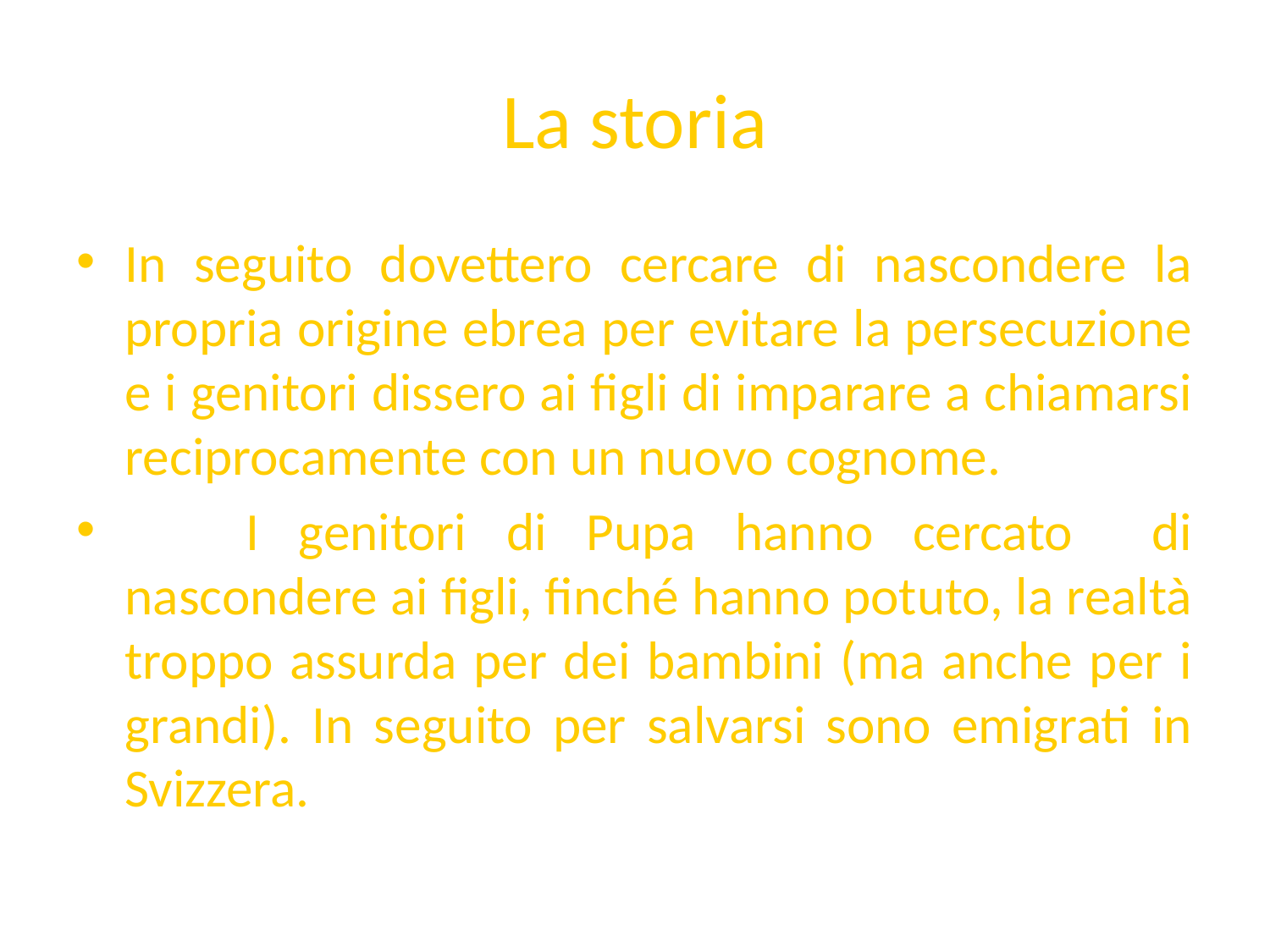

# La storia
In seguito dovettero cercare di nascondere la propria origine ebrea per evitare la persecuzione e i genitori dissero ai figli di imparare a chiamarsi reciprocamente con un nuovo cognome.
	I genitori di Pupa hanno cercato  di nascondere ai figli, finché hanno potuto, la realtà troppo assurda per dei bambini (ma anche per i grandi). In seguito per salvarsi sono emigrati in Svizzera.